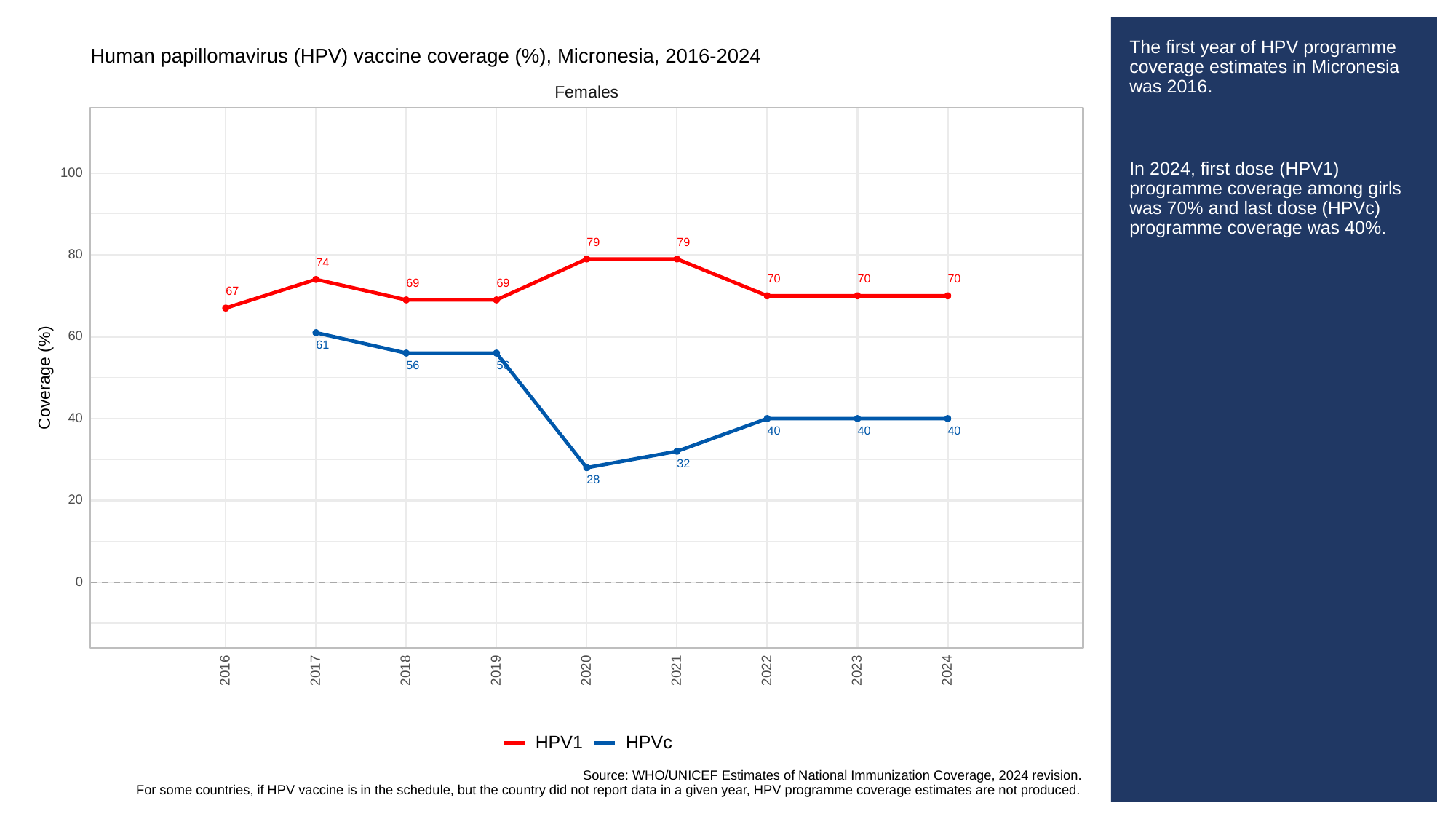

# The first year of HPV programme coverage estimates in Micronesia was 2016.

In 2024, first dose (HPV1) programme coverage among girls was 70% and last dose (HPVc) programme coverage was 40%.

Human papillomavirus (HPV) vaccine coverage (%), Micronesia, 2016-2024
Females

100

79
79
80

74
70
70
70

69
69
67

60

61

56
56
Coverage (%)

40

40
40
40

32

28
20

0

2023
2016
2017
2018
2019
2020
2021
2022
2024
HPVc
HPV1

Source: WHO/UNICEF Estimates of National Immunization Coverage, 2024 revision.
For some countries, if HPV vaccine is in the schedule, but the country did not report data in a given year, HPV programme coverage estimates are not produced.